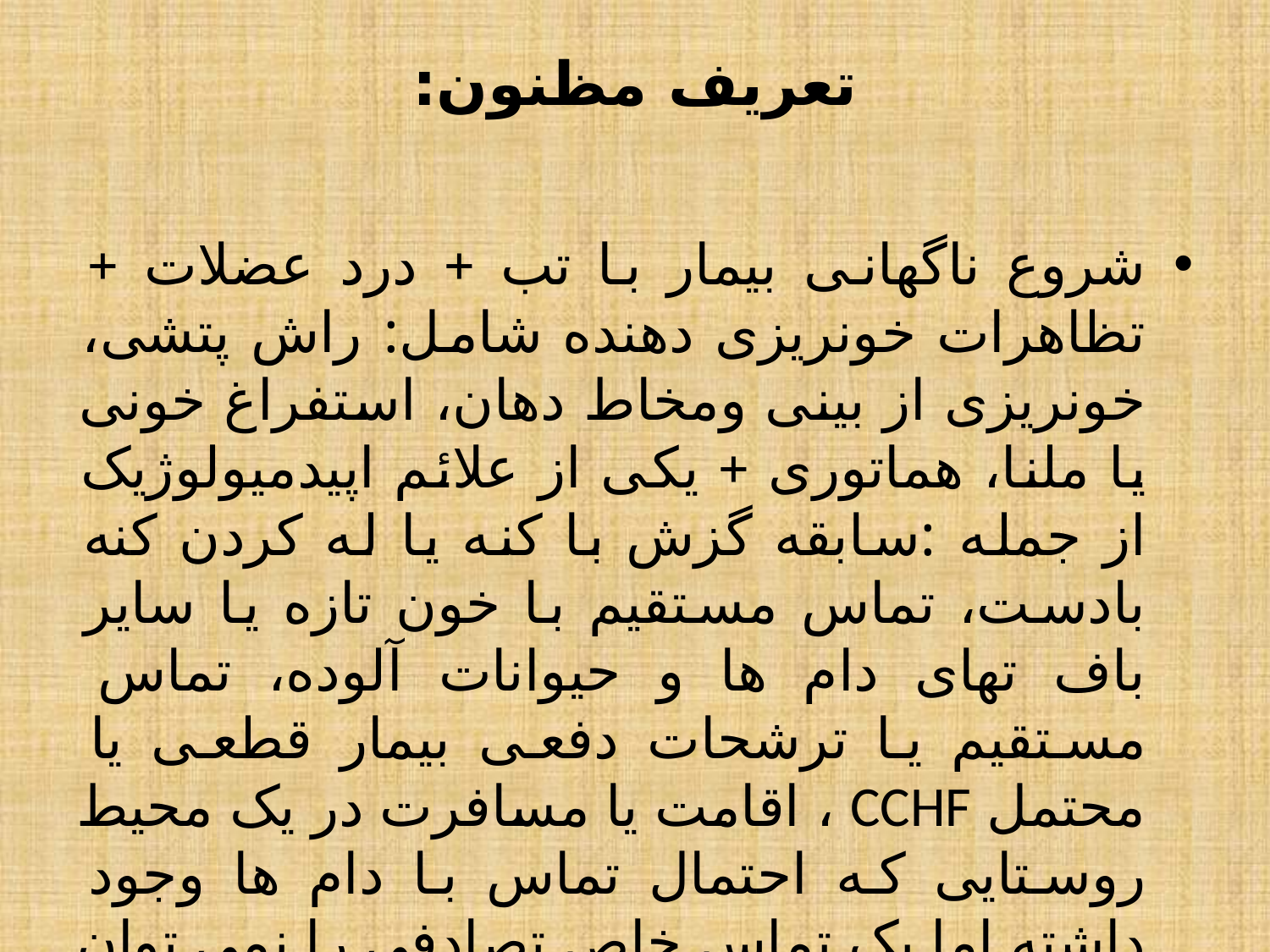

# تعریف مظنون:
شروع ناگهانی بیمار با تب + درد عضلات + تظاهرات خونریزی دهنده شامل: راش پتشی، خونریزی از بینی ومخاط دهان، استفراغ خونی یا ملنا، هماتوری + یکی از علائم اپیدمیولوژیک از جمله :سابقه گزش با کنه یا له کردن کنه بادست، تماس مستقیم با خون تازه یا سایر باف تهای دام ها و حیوانات آلوده، تماس مستقیم یا ترشحات دفعی بیمار قطعی یا محتمل CCHF ، اقامت یا مسافرت در یک محیط روستایی که احتمال تماس با دام ها وجود داشته اما یک تماس خاص تصادفی را نمی توان مشخص نمود.